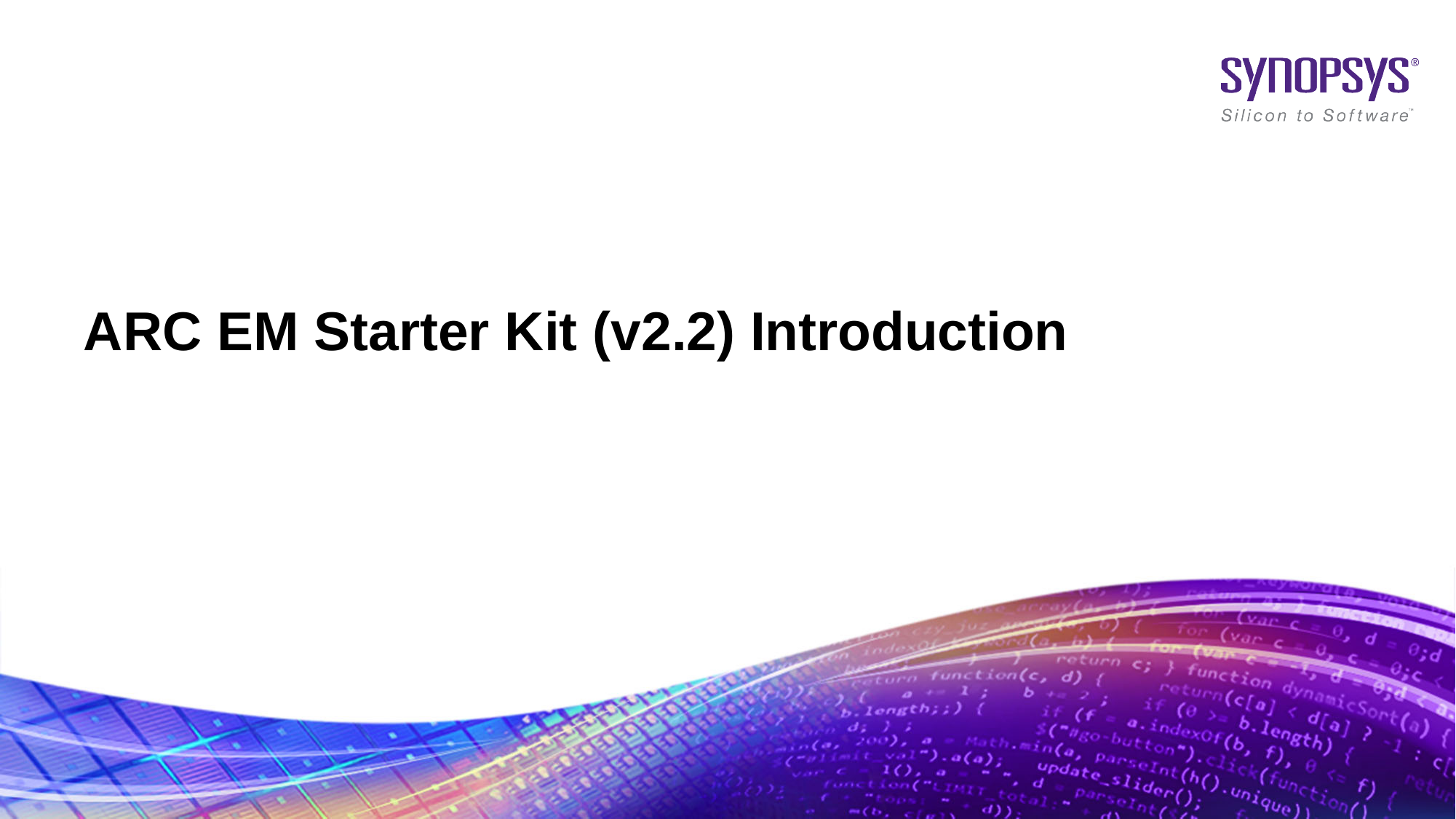

# ARC EM Starter Kit (v2.2) Introduction